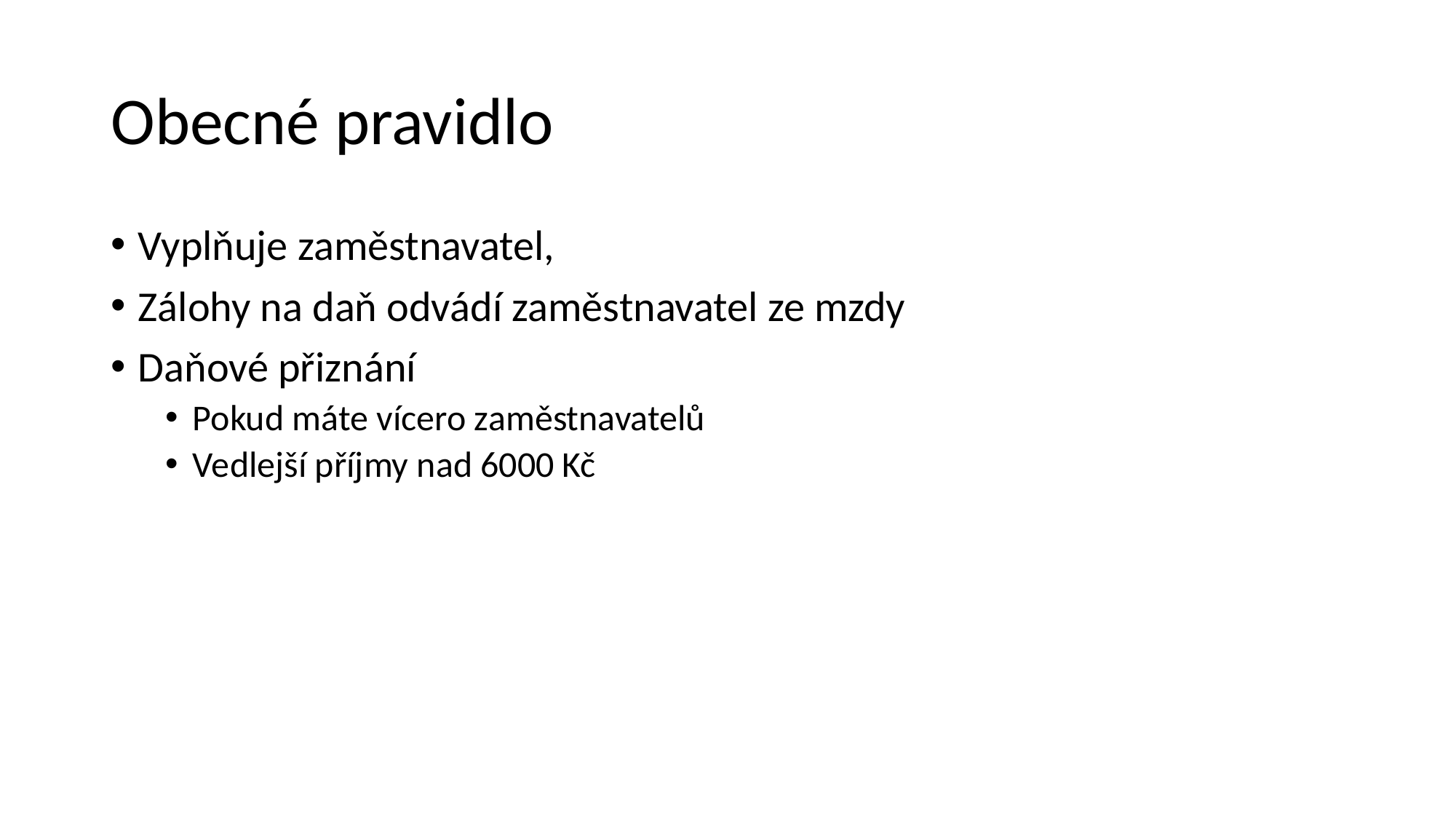

# Obecné pravidlo
Vyplňuje zaměstnavatel,
Zálohy na daň odvádí zaměstnavatel ze mzdy
Daňové přiznání
Pokud máte vícero zaměstnavatelů
Vedlejší příjmy nad 6000 Kč